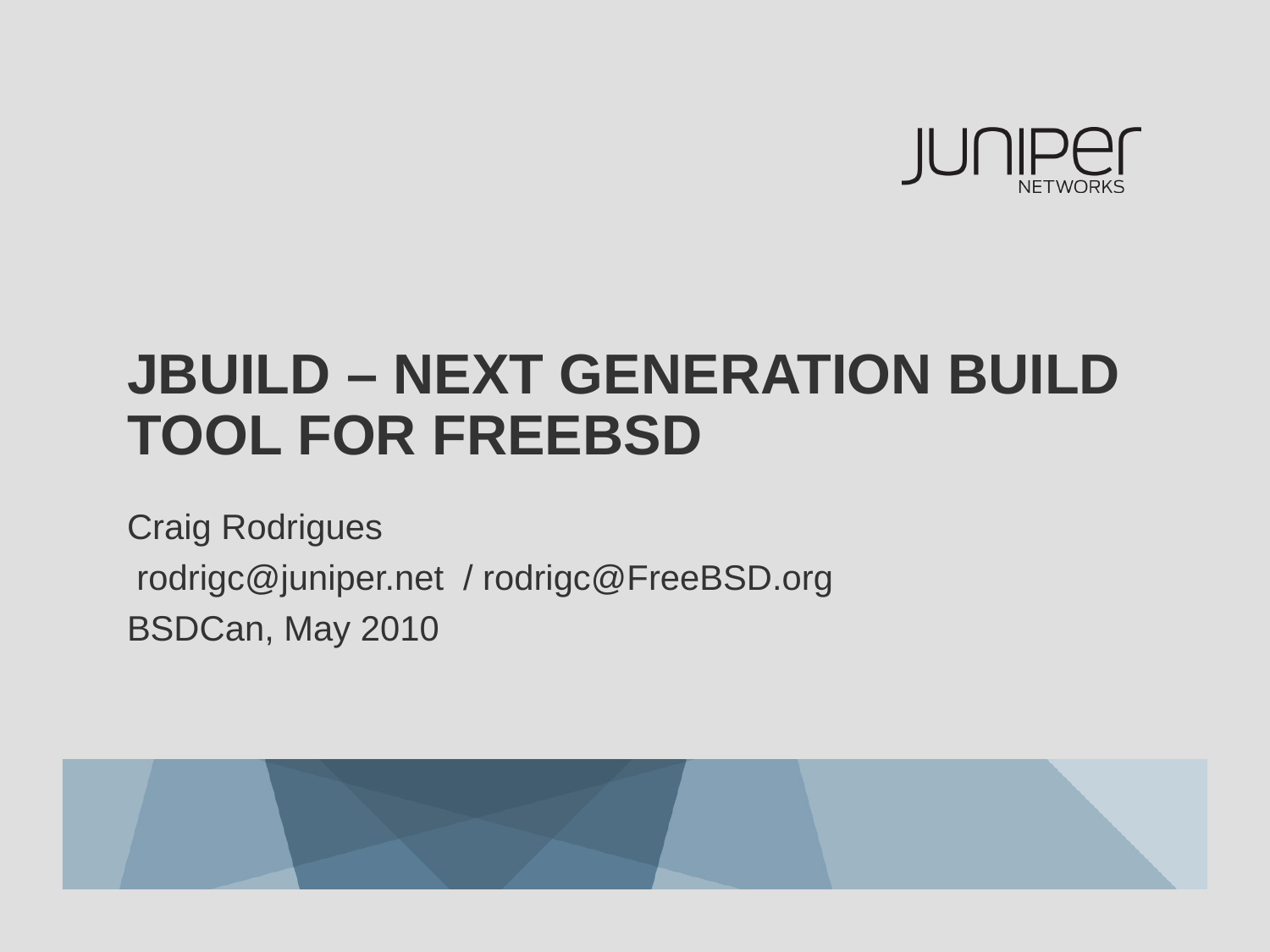

# Jbuild – next generation build tool for Freebsd
Craig Rodrigues
 rodrigc@juniper.net  / rodrigc@FreeBSD.org
BSDCan, May 2010